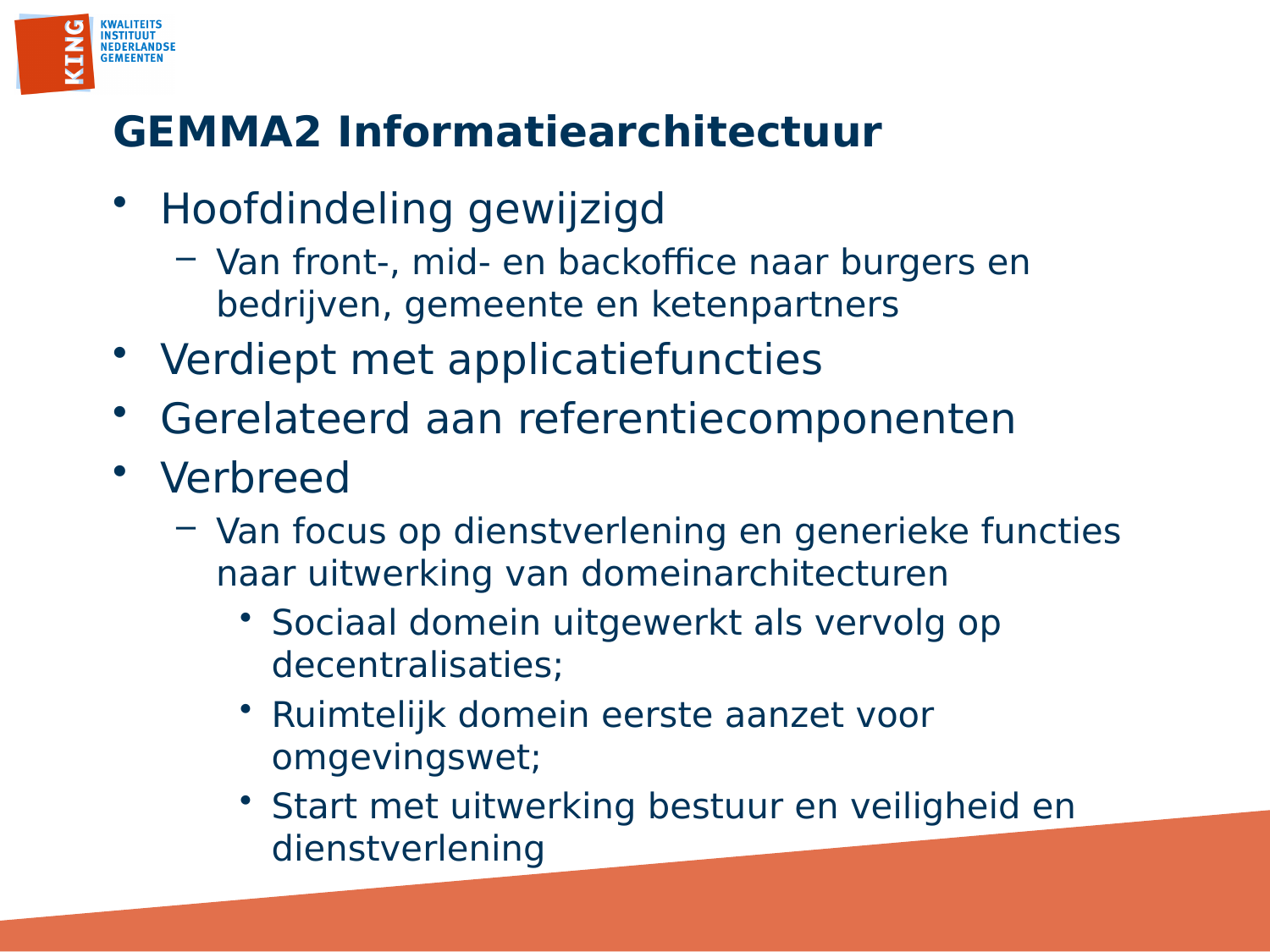

# GEMMA2 Informatiearchitectuur
Hoofdindeling gewijzigd
Van front-, mid- en backoffice naar burgers en bedrijven, gemeente en ketenpartners
Verdiept met applicatiefuncties
Gerelateerd aan referentiecomponenten
Verbreed
Van focus op dienstverlening en generieke functies naar uitwerking van domeinarchitecturen
Sociaal domein uitgewerkt als vervolg op decentralisaties;
Ruimtelijk domein eerste aanzet voor omgevingswet;
Start met uitwerking bestuur en veiligheid en dienstverlening